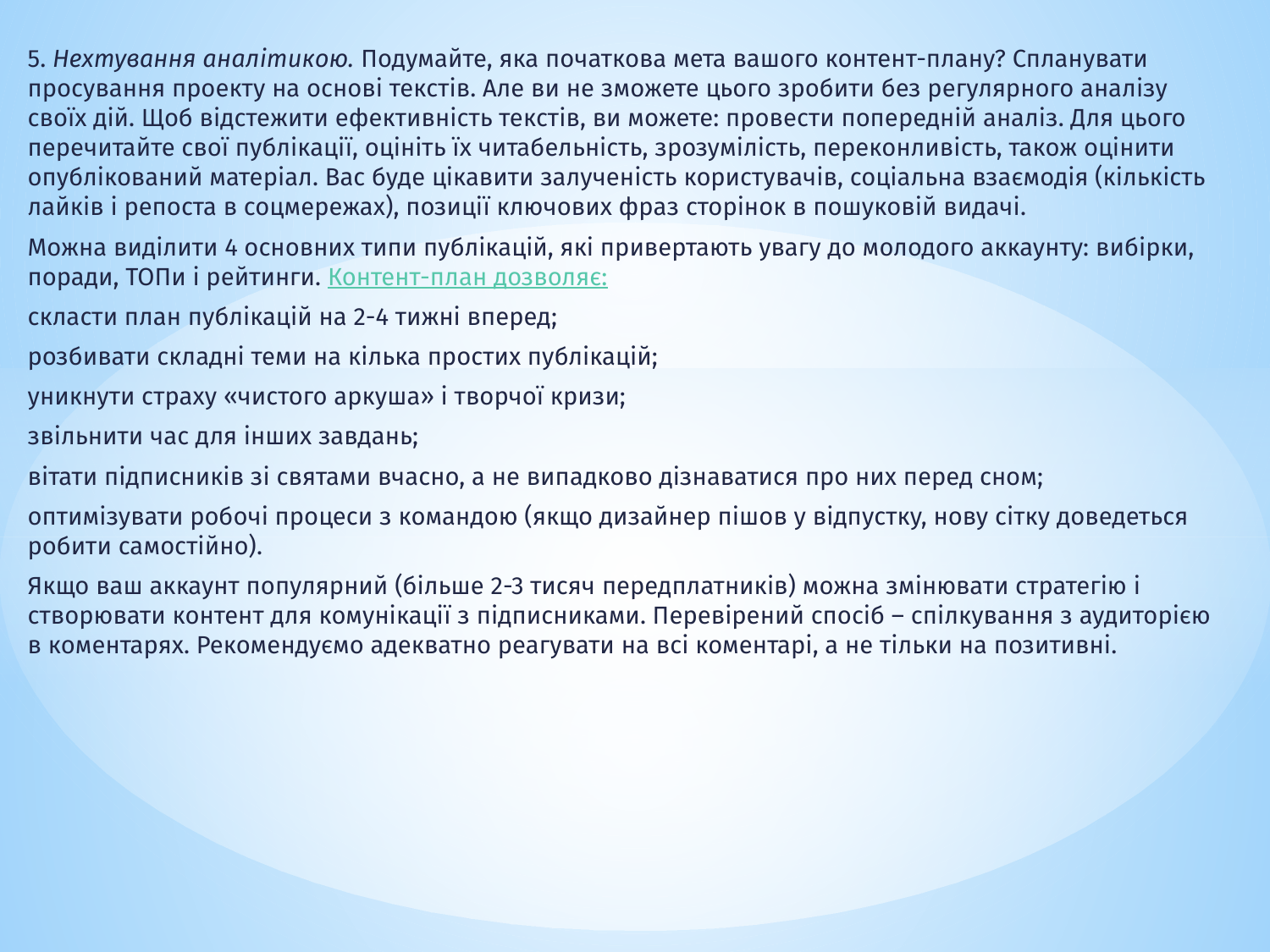

5. Нехтування аналітикою. Подумайте, яка початкова мета вашого контент-плану? Спланувати просування проекту на основі текстів. Але ви не зможете цього зробити без регулярного аналізу своїх дій. Щоб відстежити ефективність текстів, ви можете: провести попередній аналіз. Для цього перечитайте свої публікації, оцініть їх читабельність, зрозумілість, переконливість, також оцінити опублікований матеріал. Вас буде цікавити залученість користувачів, соціальна взаємодія (кількість лайків і репоста в соцмережах), позиції ключових фраз сторінок в пошуковій видачі.
Можна виділити 4 основних типи публікацій, які привертають увагу до молодого аккаунту: вибірки, поради, ТОПи і рейтинги. Контент-план дозволяє:
скласти план публікацій на 2-4 тижні вперед;
розбивати складні теми на кілька простих публікацій;
уникнути страху «чистого аркуша» і творчої кризи;
звільнити час для інших завдань;
вітати підписників зі святами вчасно, а не випадково дізнаватися про них перед сном;
оптимізувати робочі процеси з командою (якщо дизайнер пішов у відпустку, нову сітку доведеться робити самостійно).
Якщо ваш аккаунт популярний (більше 2-3 тисяч передплатників) можна змінювати стратегію і створювати контент для комунікації з підписниками. Перевірений спосіб – спілкування з аудиторією в коментарях. Рекомендуємо адекватно реагувати на всі коментарі, а не тільки на позитивні.